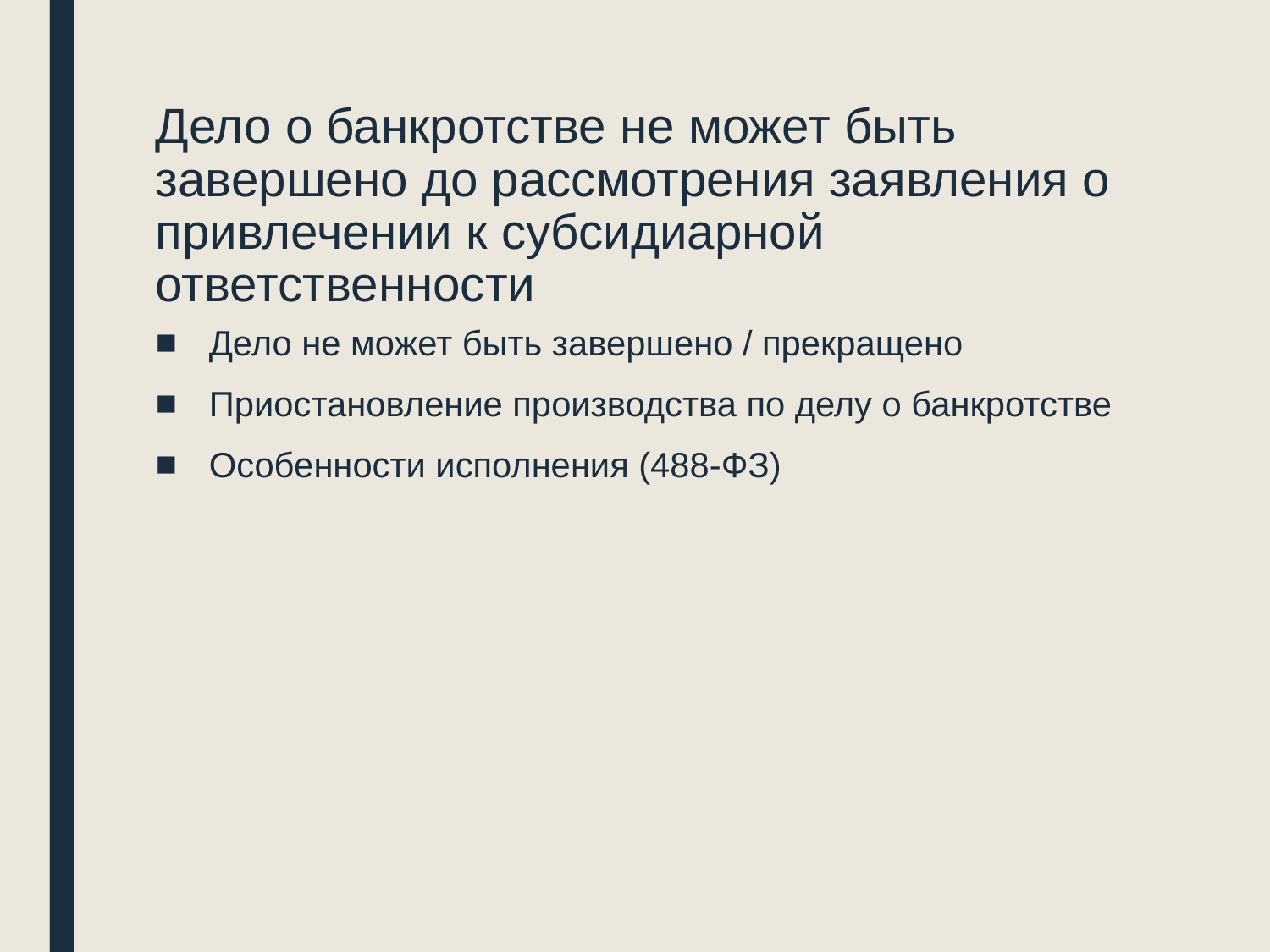

# Дело о банкротстве не может быть завершено до рассмотрения заявления о привлечении к субсидиарной ответственности
Дело не может быть завершено / прекращено
Приостановление производства по делу о банкротстве
Особенности исполнения (488-ФЗ)